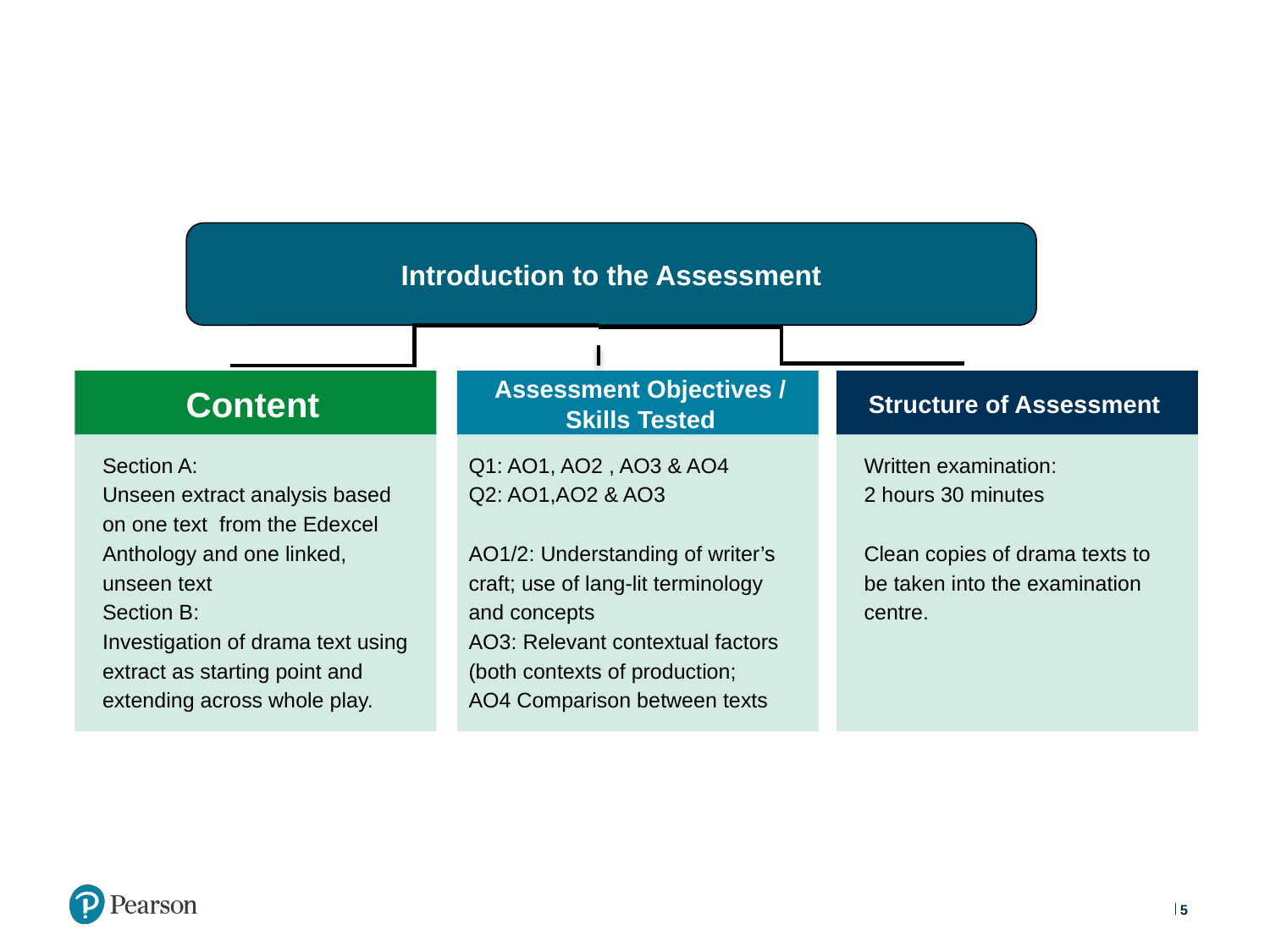

Introduction to the Assessment
Content
Assessment Objectives / Skills Tested
Structure of Assessment
Section A:
Unseen extract analysis based on one text  from the Edexcel Anthology and one linked, unseen text
Section B:
Investigation of drama text using extract as starting point and extending across whole play.
Q1: AO1, AO2 , AO3 & AO4
Q2: AO1,AO2 & AO3

AO1/2: Understanding of writer’s craft; use of lang-lit terminology and concepts
AO3: Relevant contextual factors (both contexts of production;
AO4 Comparison between texts

Written examination:
2 hours 30 minutes

Clean copies of drama texts to be taken into the examination centre.
5